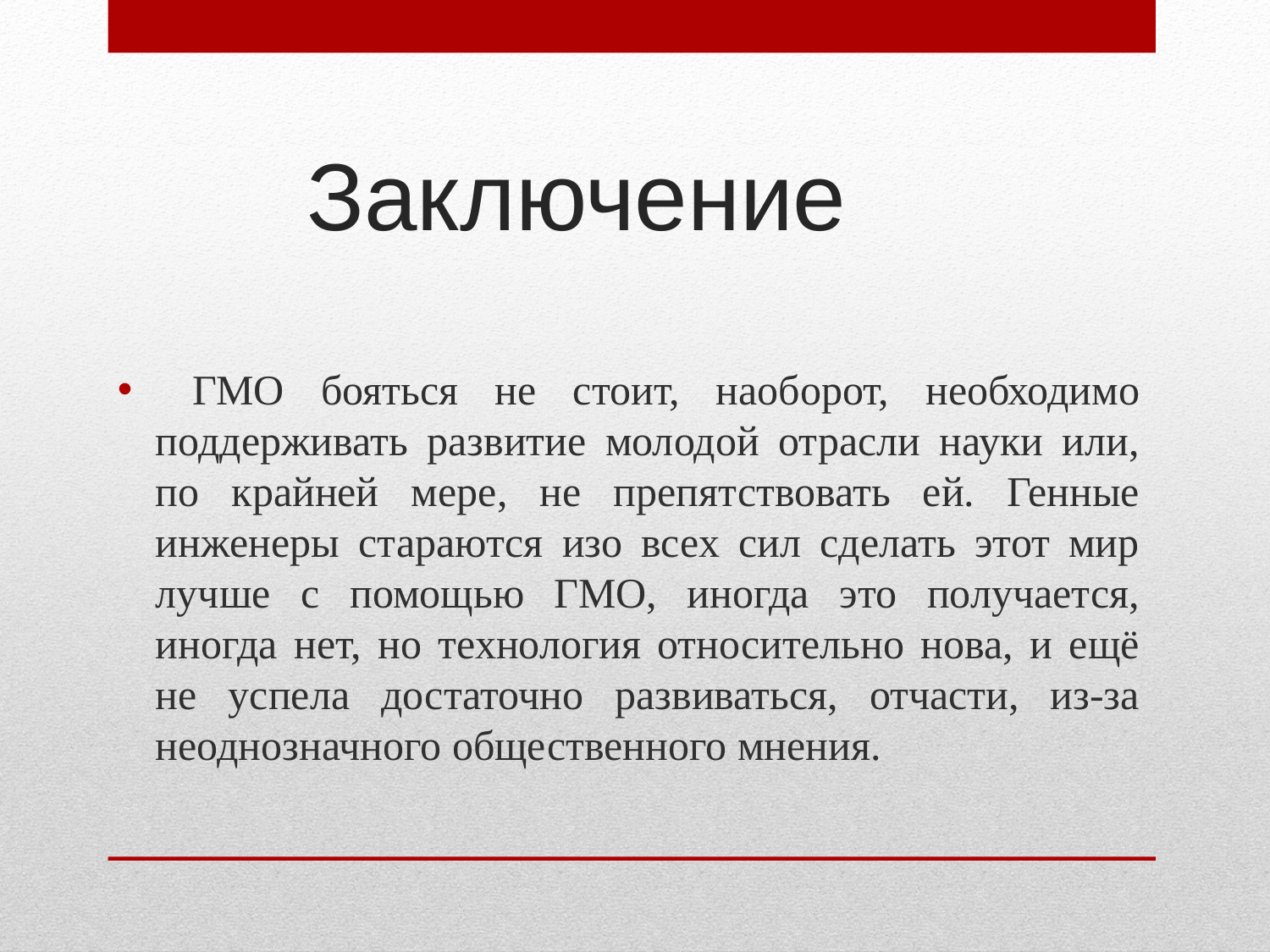

# Заключение
 ГМО бояться не стоит, наоборот, необходимо поддерживать развитие молодой отрасли науки или, по крайней мере, не препятствовать ей. Генные инженеры стараются изо всех сил сделать этот мир лучше с помощью ГМО, иногда это получается, иногда нет, но технология относительно нова, и ещё не успела достаточно развиваться, отчасти, из-за неоднозначного общественного мнения.